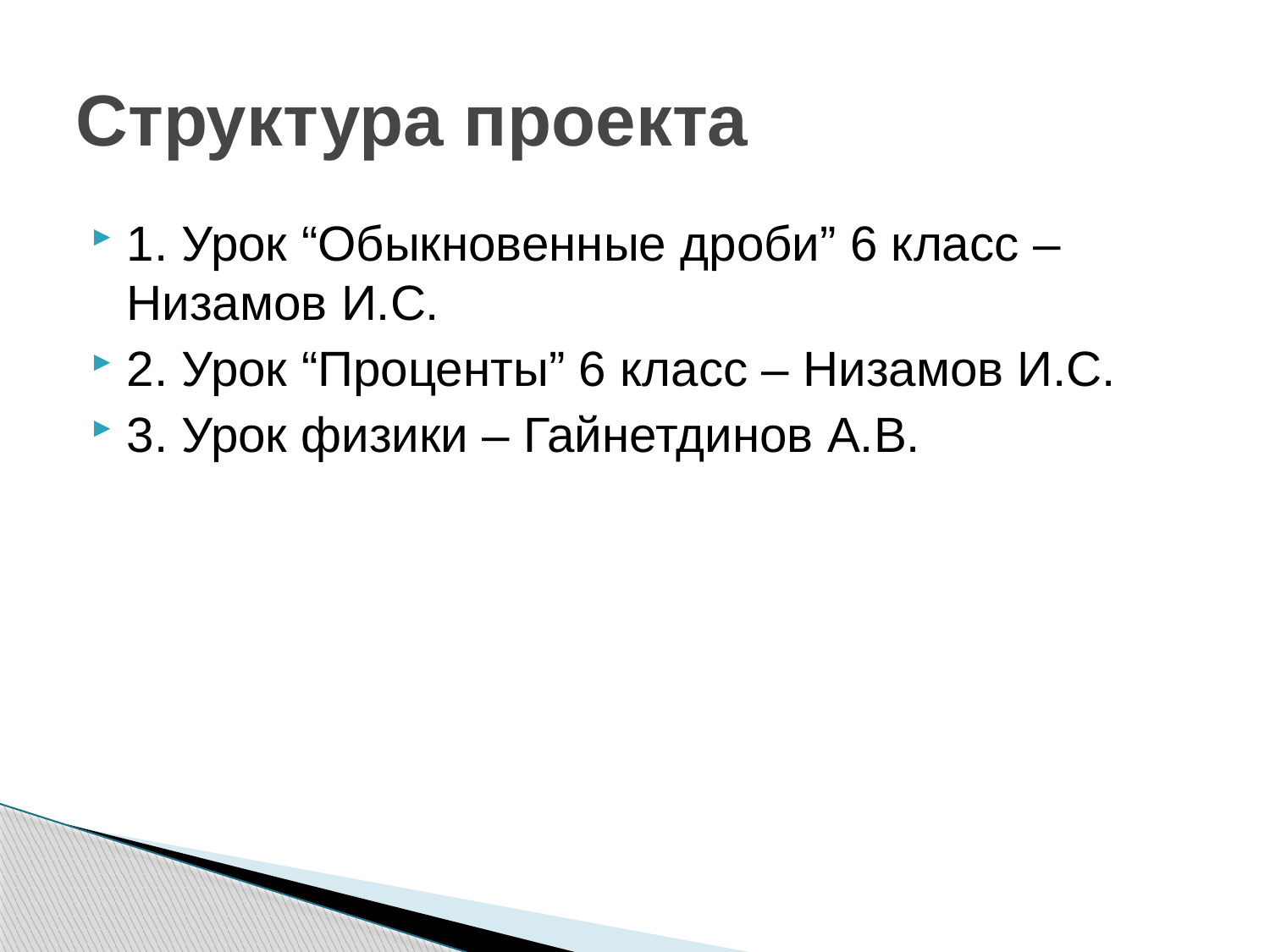

# Структура проекта
1. Урок “Обыкновенные дроби” 6 класс – Низамов И.С.
2. Урок “Проценты” 6 класс – Низамов И.С.
3. Урок физики – Гайнетдинов А.В.